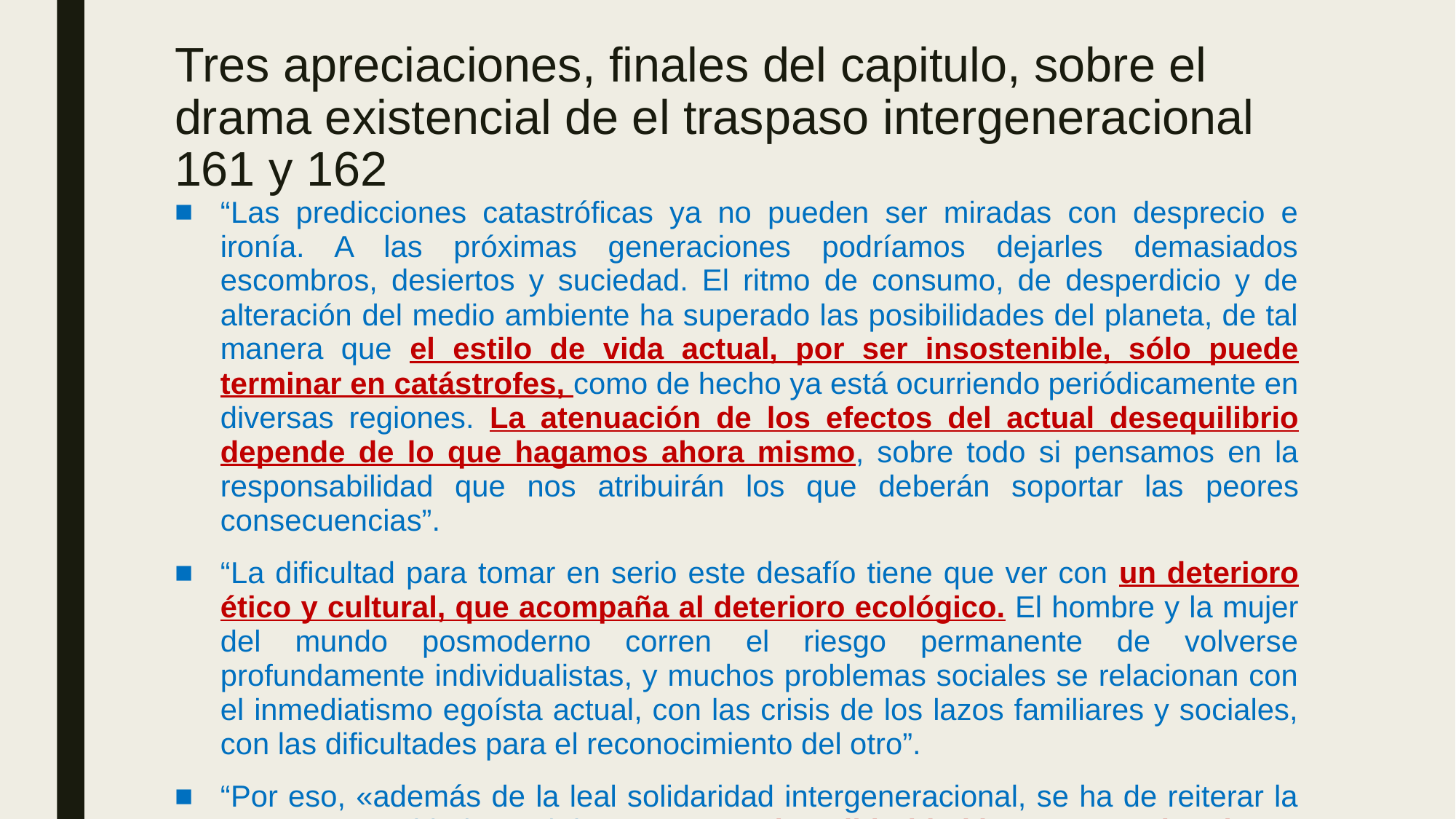

# Tres apreciaciones, finales del capitulo, sobre el drama existencial de el traspaso intergeneracional 161 y 162
“Las predicciones catastróficas ya no pueden ser miradas con desprecio e ironía. A las próximas generaciones podríamos dejarles demasiados escombros, desiertos y suciedad. El ritmo de consumo, de desperdicio y de alteración del medio ambiente ha superado las posibilidades del planeta, de tal manera que el estilo de vida actual, por ser insostenible, sólo puede terminar en catástrofes, como de hecho ya está ocurriendo periódicamente en diversas regiones. La atenuación de los efectos del actual desequilibrio depende de lo que hagamos ahora mismo, sobre todo si pensamos en la responsabilidad que nos atribuirán los que deberán soportar las peores consecuencias”.
“La dificultad para tomar en serio este desafío tiene que ver con un deterioro ético y cultural, que acompaña al deterioro ecológico. El hombre y la mujer del mundo posmoderno corren el riesgo permanente de volverse profundamente individualistas, y muchos problemas sociales se relacionan con el inmediatismo egoísta actual, con las crisis de los lazos familiares y sociales, con las dificultades para el reconocimiento del otro”.
“Por eso, «además de la leal solidaridad intergeneracional, se ha de reiterar la urgente necesidad moral de una renovada solidaridad intrageneracional»”